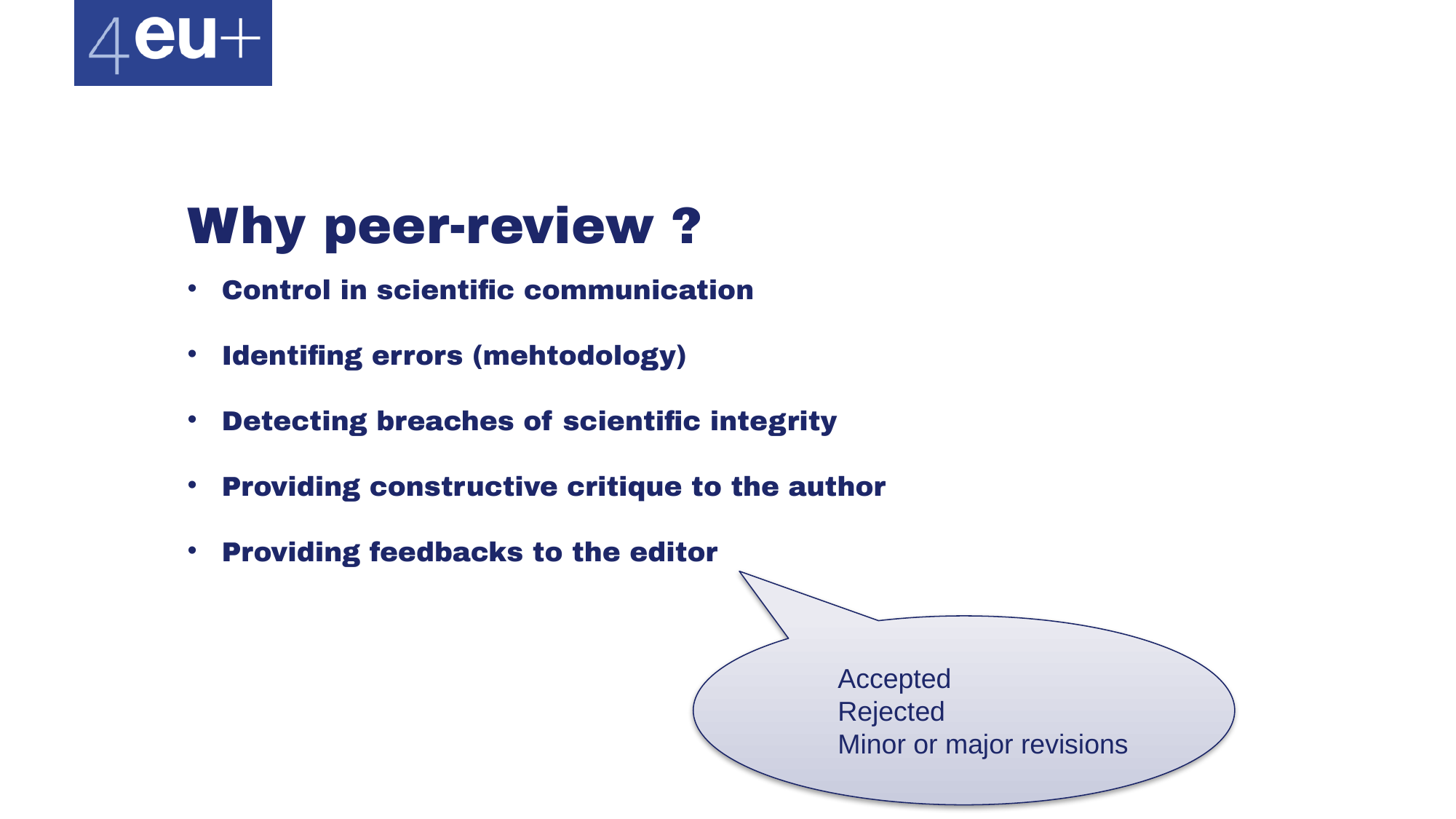

# Why peer-review ?
Control in scientific communication

Identifing errors (mehtodology)

Detecting breaches of scientific integrity

Providing constructive critique to the author

Providing feedbacks to the editor
Accepted
Rejected
Minor or major revisions